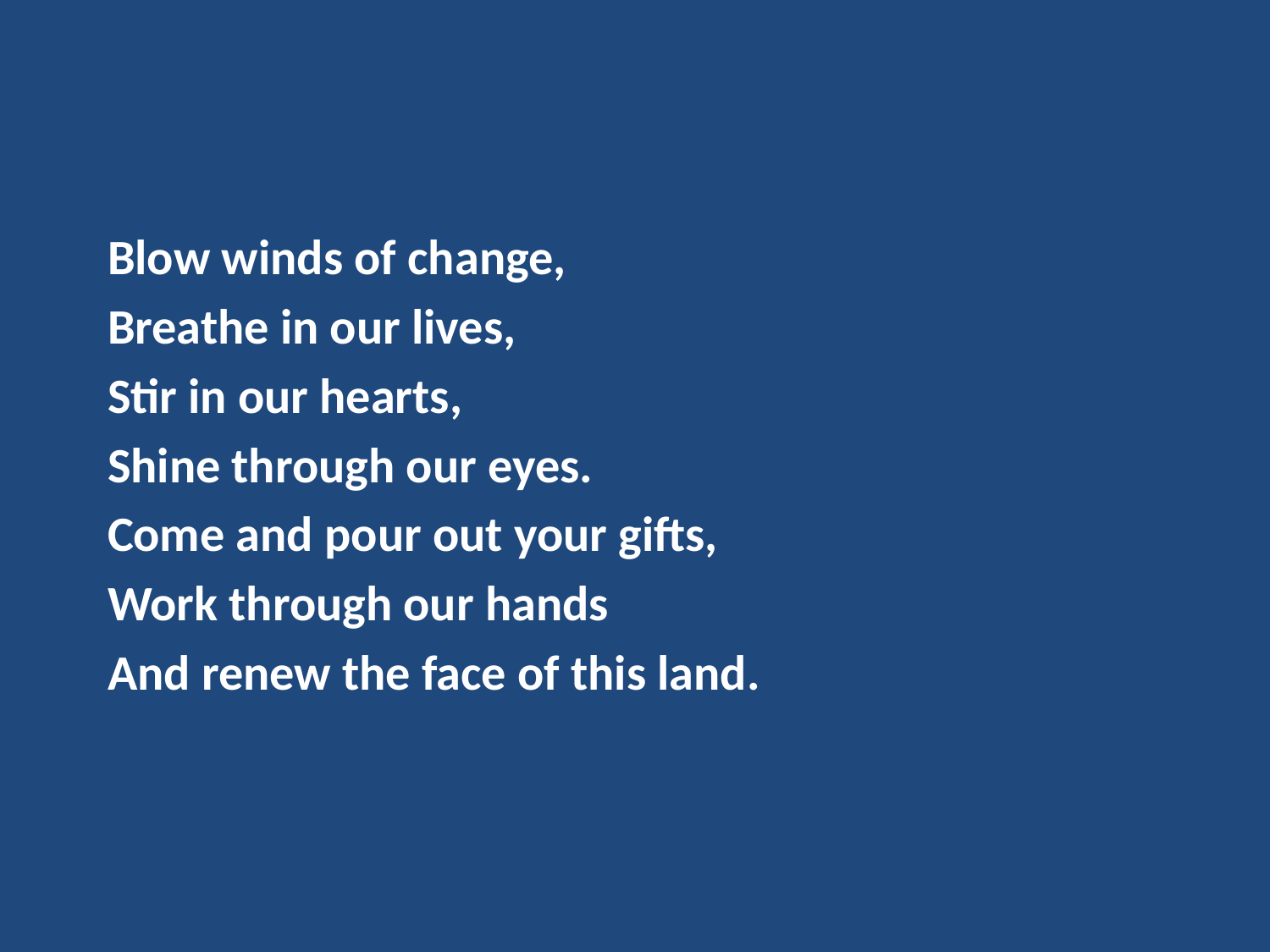

Blow winds of change,
Breathe in our lives,
Stir in our hearts,
Shine through our eyes.
Come and pour out your gifts,
Work through our hands
And renew the face of this land.